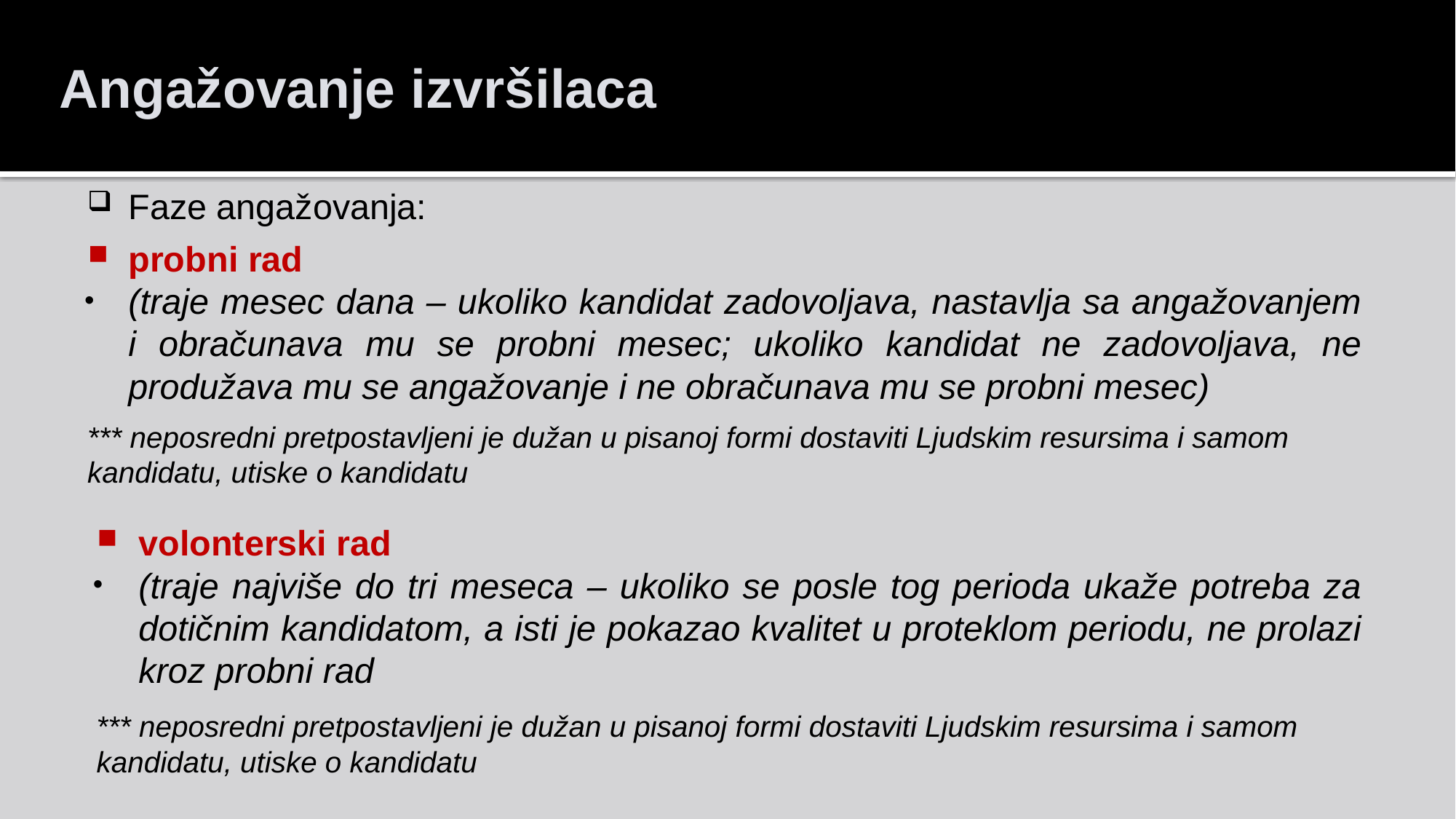

Angažovanje izvršilaca
Faze angažovanja:

probni rad
(traje mesec dana – ukoliko kandidat zadovoljava, nastavlja sa angažovanjem i obračunava mu se probni mesec; ukoliko kandidat ne zadovoljava, ne produžava mu se angažovanje i ne obračunava mu se probni mesec)

*** neposredni pretpostavljeni je dužan u pisanoj formi dostaviti Ljudskim resursima i samom kandidatu, utiske o kandidatu

volonterski rad
(traje najviše do tri meseca – ukoliko se posle tog perioda ukaže potreba za dotičnim kandidatom, a isti je pokazao kvalitet u proteklom periodu, ne prolazi kroz probni rad

*** neposredni pretpostavljeni je dužan u pisanoj formi dostaviti Ljudskim resursima i samom kandidatu, utiske o kandidatu